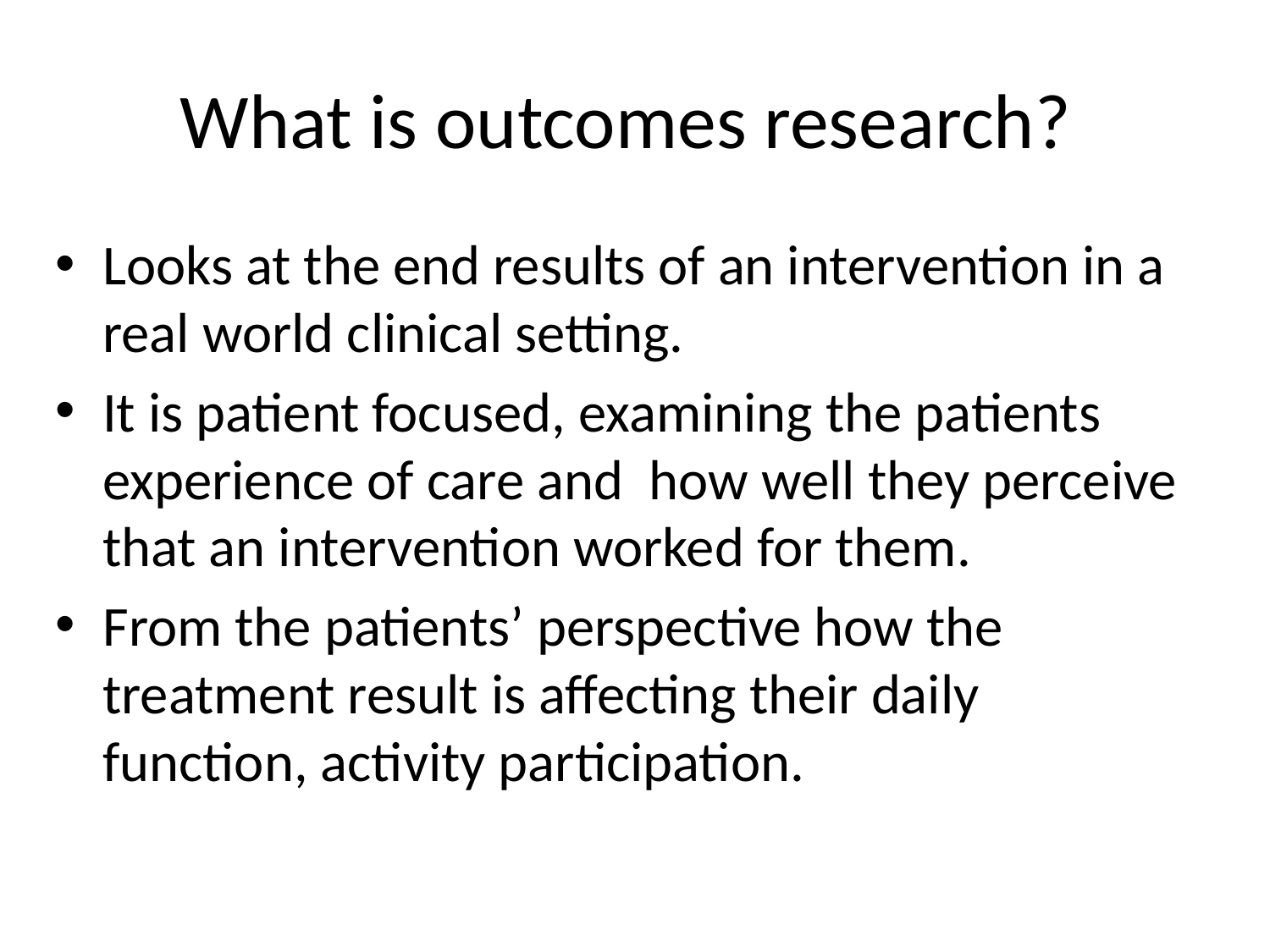

# What is outcomes research?
Looks at the end results of an intervention in a real world clinical setting.
It is patient focused, examining the patients experience of care and  how well they perceive that an intervention worked for them.
From the patients’ perspective how the treatment result is affecting their daily function, activity participation.